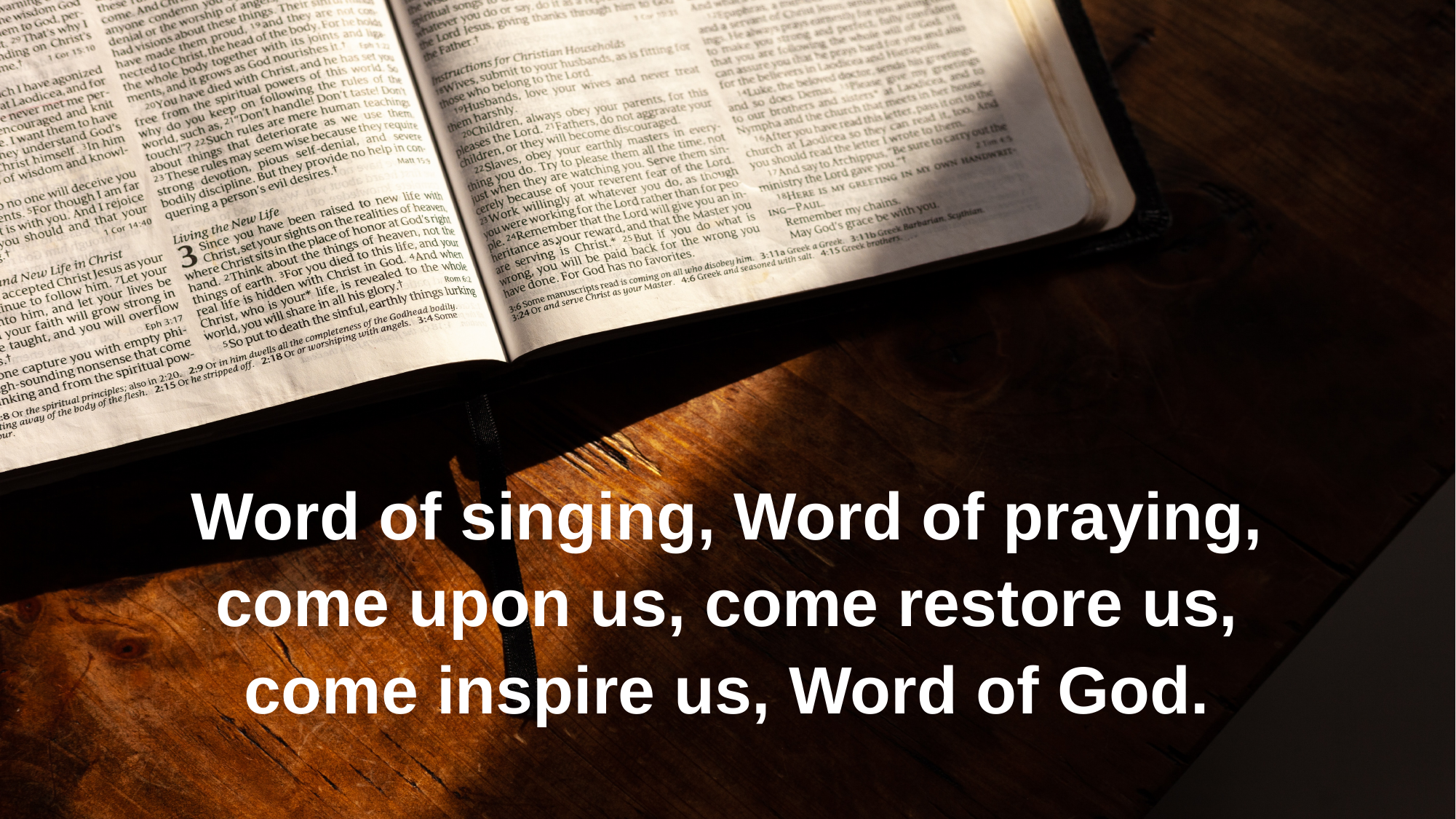

Word of singing, Word of praying,
come upon us, come restore us,
come inspire us, Word of God.